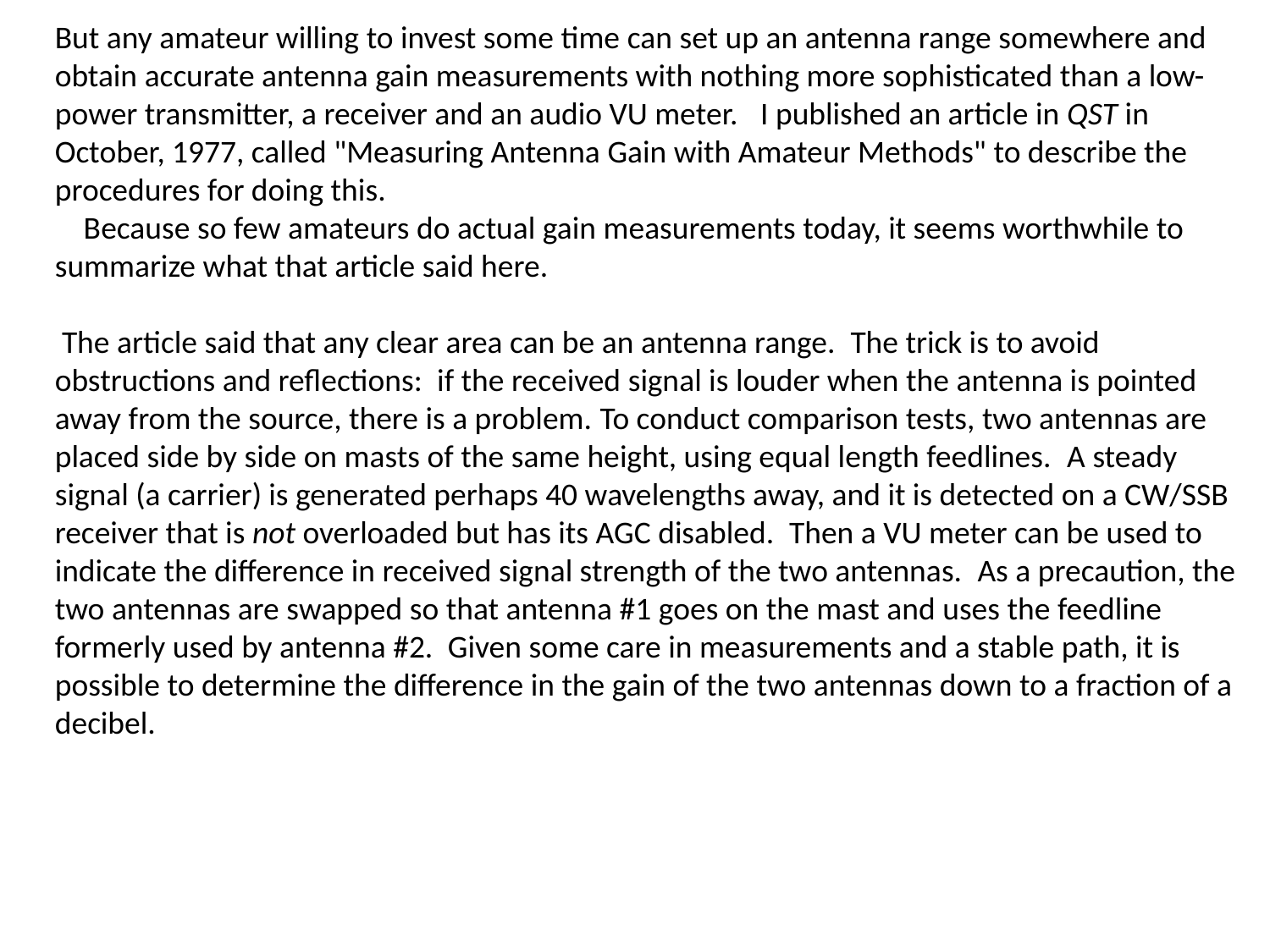

But any amateur willing to invest some time can set up an antenna range somewhere and obtain accurate antenna gain measurements with nothing more sophisticated than a low-power transmitter, a receiver and an audio VU meter.   I published an article in QST in October, 1977, called "Measuring Antenna Gain with Amateur Methods" to describe the procedures for doing this. 
    Because so few amateurs do actual gain measurements today, it seems worthwhile to summarize what that article said here.
 The article said that any clear area can be an antenna range.  The trick is to avoid obstructions and reflections:  if the received signal is louder when the antenna is pointed away from the source, there is a problem. To conduct comparison tests, two antennas are placed side by side on masts of the same height, using equal length feedlines.  A steady signal (a carrier) is generated perhaps 40 wavelengths away, and it is detected on a CW/SSB receiver that is not overloaded but has its AGC disabled.  Then a VU meter can be used to indicate the difference in received signal strength of the two antennas.  As a precaution, the two antennas are swapped so that antenna #1 goes on the mast and uses the feedline formerly used by antenna #2.  Given some care in measurements and a stable path, it is possible to determine the difference in the gain of the two antennas down to a fraction of a decibel.